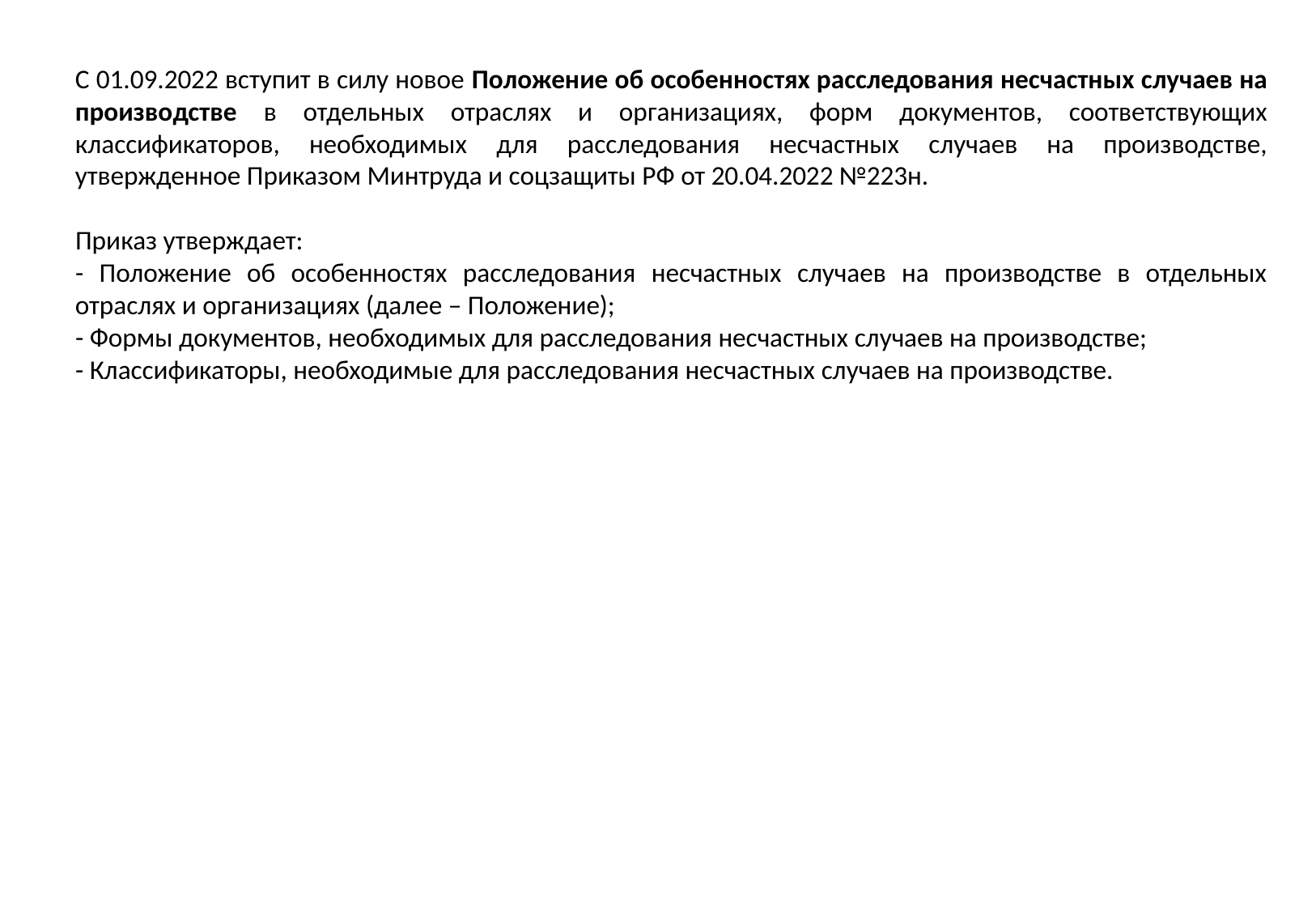

С 01.09.2022 вступит в силу новое Положение об особенностях расследования несчастных случаев на производстве в отдельных отраслях и организациях, форм документов, соответствующих классификаторов, необходимых для расследования несчастных случаев на производстве, утвержденное Приказом Минтруда и соцзащиты РФ от 20.04.2022 №223н.

Приказ утверждает:
- Положение об особенностях расследования несчастных случаев на производстве в отдельных отраслях и организациях (далее – Положение);
- Формы документов, необходимых для расследования несчастных случаев на производстве;
- Классификаторы, необходимые для расследования несчастных случаев на производстве.